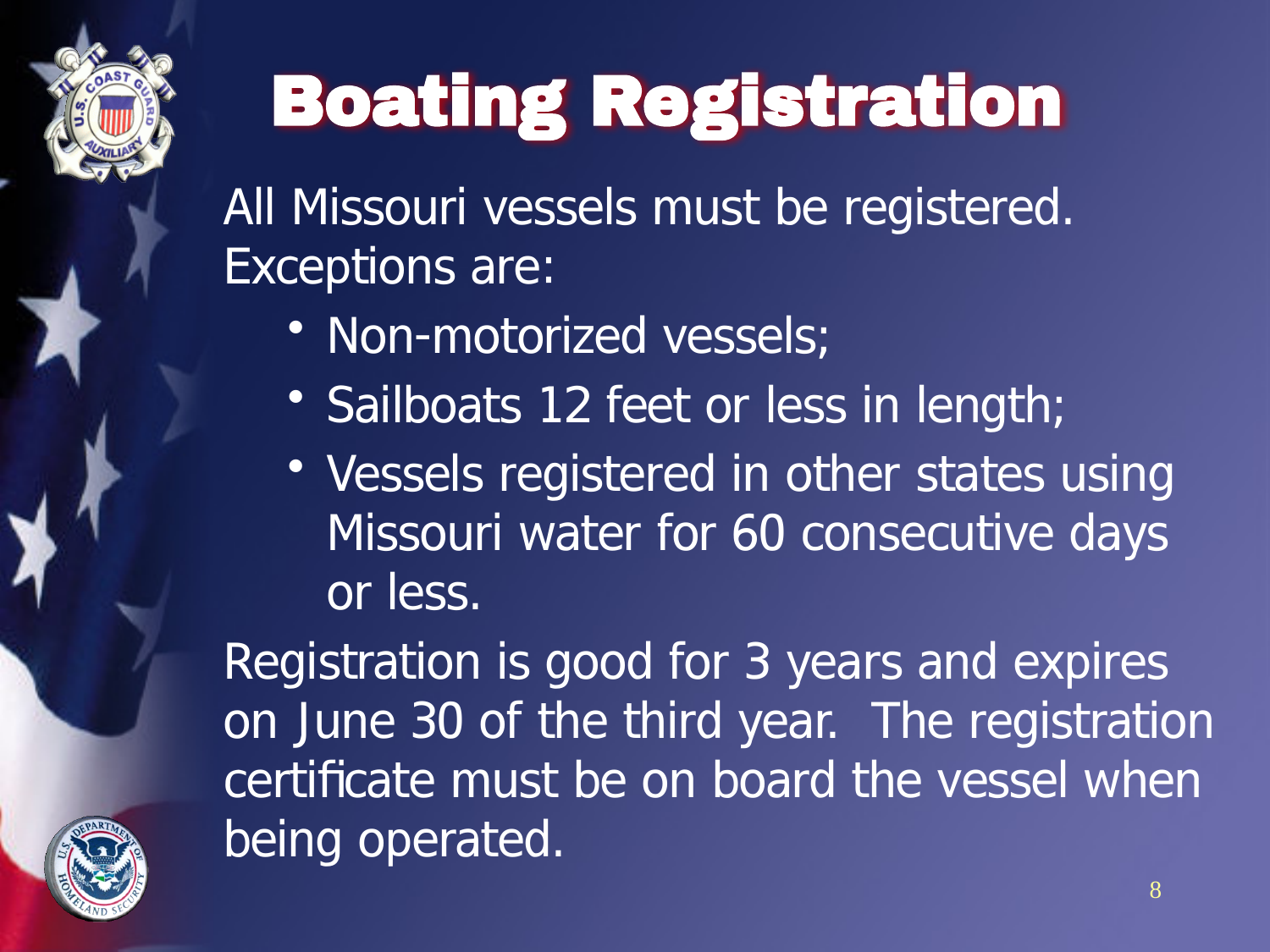

# Boating Registration
All Missouri vessels must be registered.  Exceptions are:
Non-motorized vessels;
Sailboats 12 feet or less in length;
Vessels registered in other states using Missouri water for 60 consecutive days or less.
Registration is good for 3 years and expires on June 30 of the third year.  The registration certificate must be on board the vessel when being operated.
8